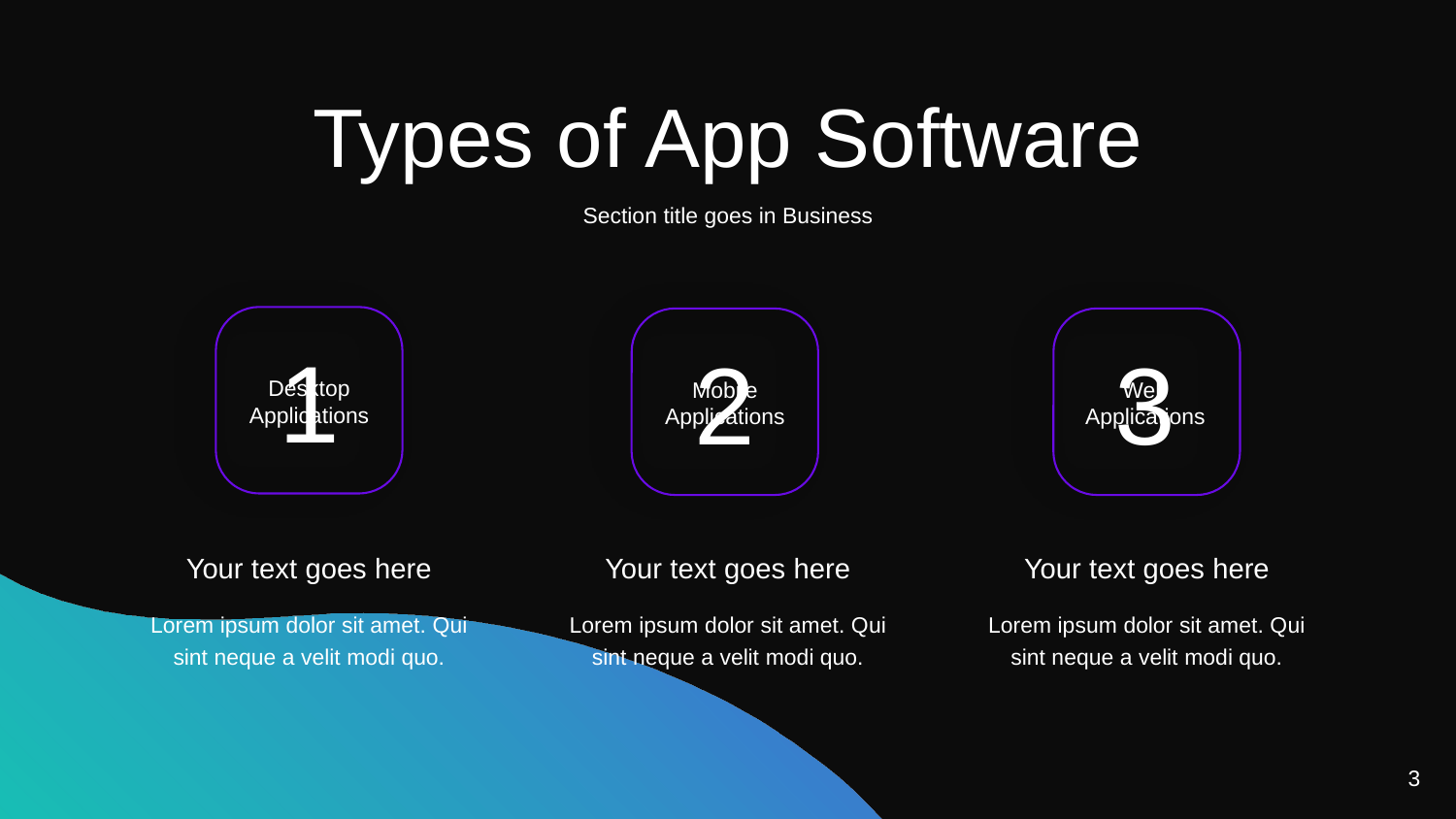

Types of App Software
Section title goes in Business

1
2
3
Desktop Applications
Mobile Applications
Web Applications
Your text goes here
Your text goes here
Your text goes here
Lorem ipsum dolor sit amet. Qui sint neque a velit modi quo.
Lorem ipsum dolor sit amet. Qui sint neque a velit modi quo.
Lorem ipsum dolor sit amet. Qui sint neque a velit modi quo.